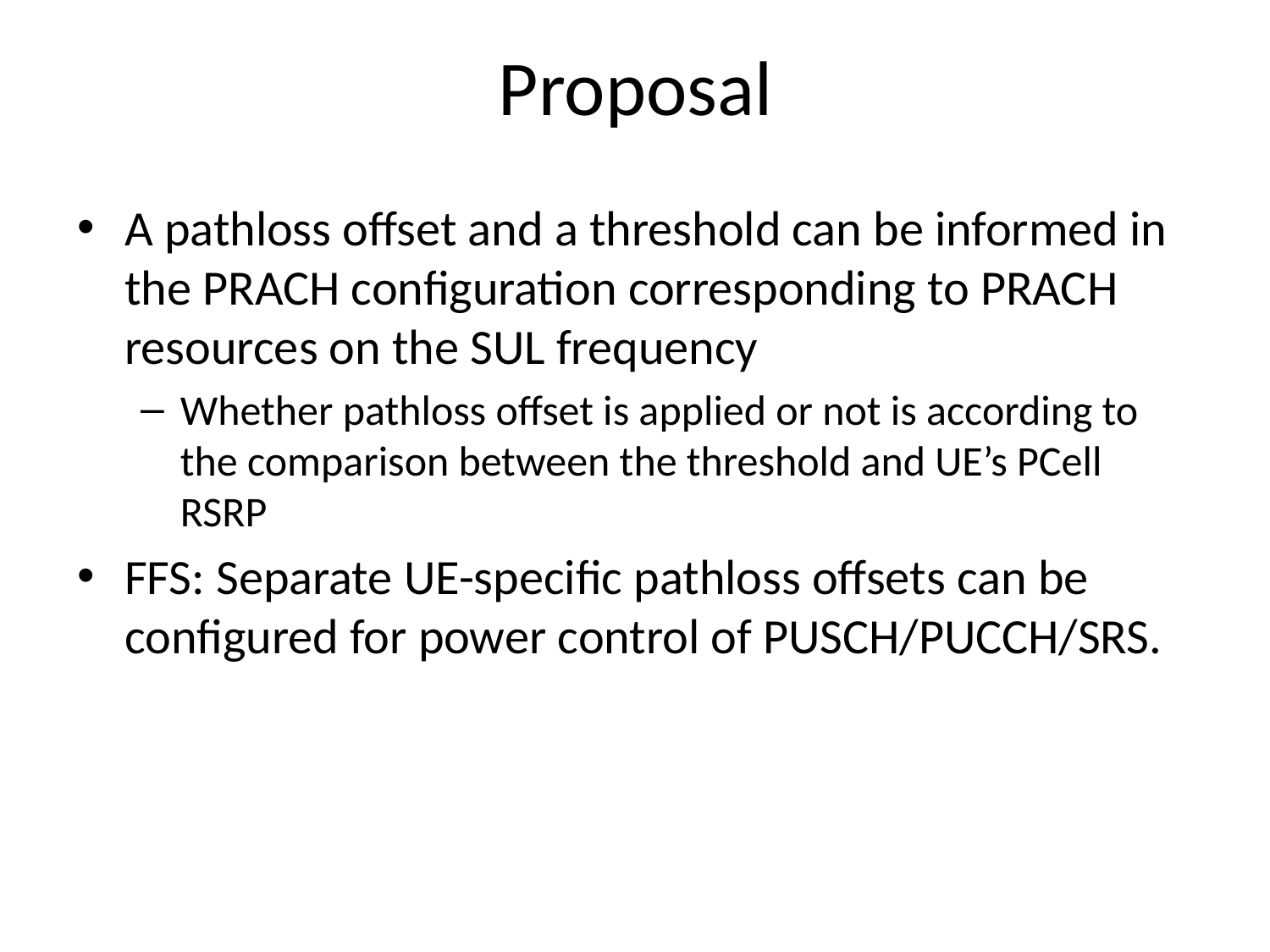

# Proposal
A pathloss offset and a threshold can be informed in the PRACH configuration corresponding to PRACH resources on the SUL frequency
Whether pathloss offset is applied or not is according to the comparison between the threshold and UE’s PCell RSRP
FFS: Separate UE-specific pathloss offsets can be configured for power control of PUSCH/PUCCH/SRS.